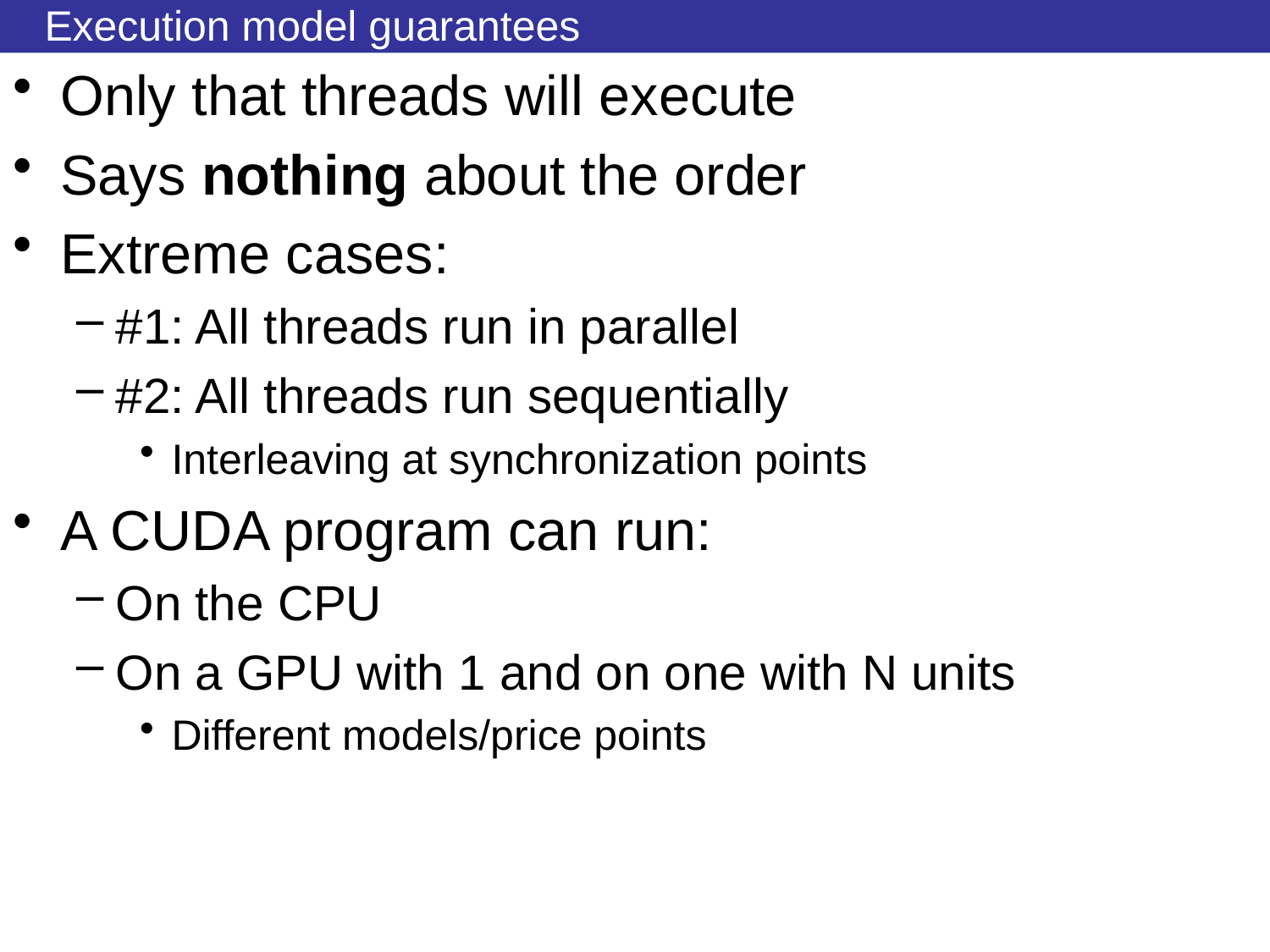

# Execution model guarantees
Only that threads will execute
Says nothing about the order
Extreme cases:
#1: All threads run in parallel
#2: All threads run sequentially
Interleaving at synchronization points
A CUDA program can run:
On the CPU
On a GPU with 1 and on one with N units
Different models/price points